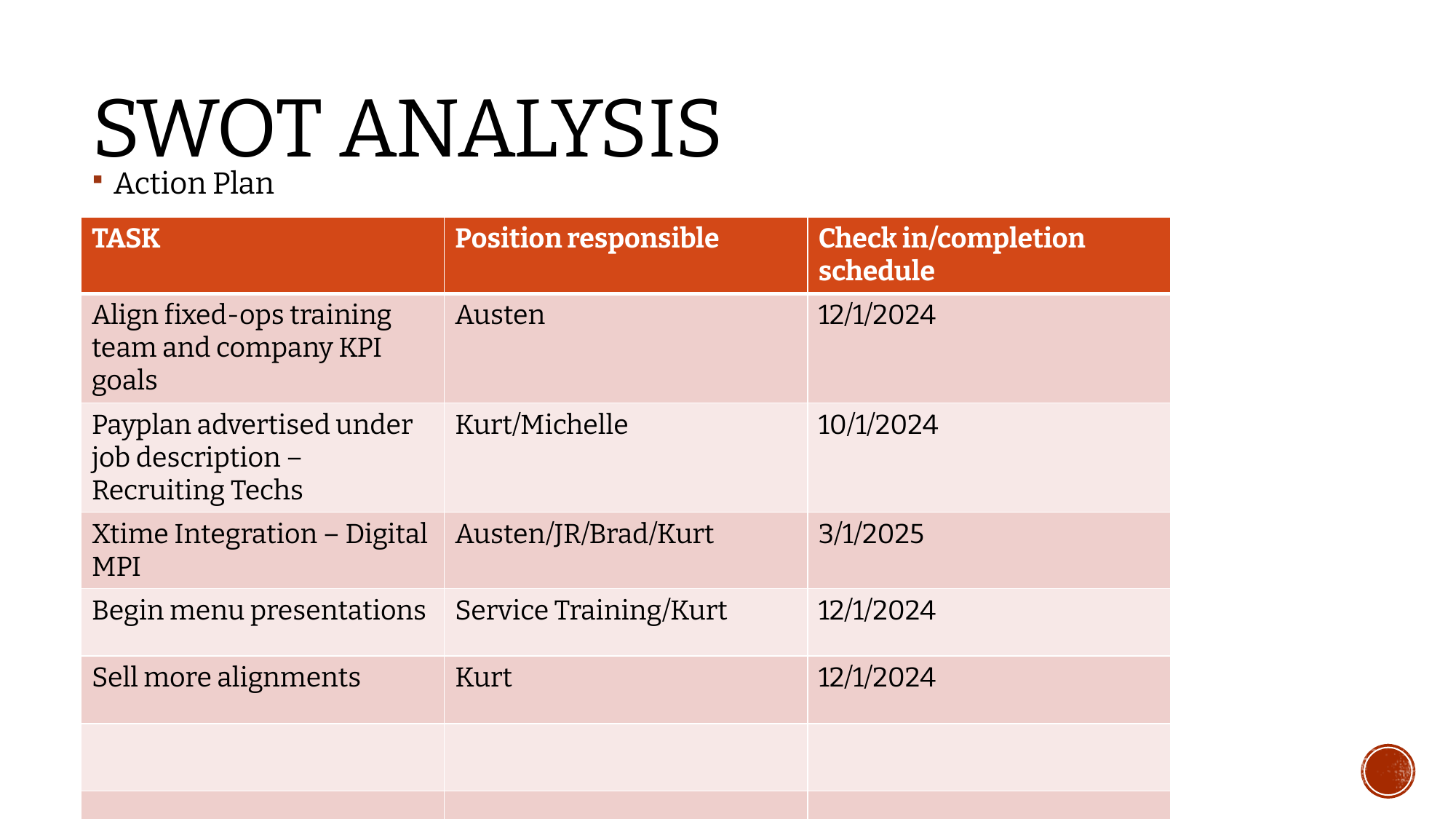

# SWOT Analysis
Action Plan

| TASK | Position responsible | Check in/completion schedule |
| --- | --- | --- |
| Align fixed-ops training team and company KPI goals | Austen | 12/1/2024 |
| Payplan advertised under job description – Recruiting Techs | Kurt/Michelle | 10/1/2024 |
| Xtime Integration – Digital MPI | Austen/JR/Brad/Kurt | 3/1/2025 |
| Begin menu presentations | Service Training/Kurt | 12/1/2024 |
| Sell more alignments | Kurt | 12/1/2024 |
|  |  |  |
|  |  |  |